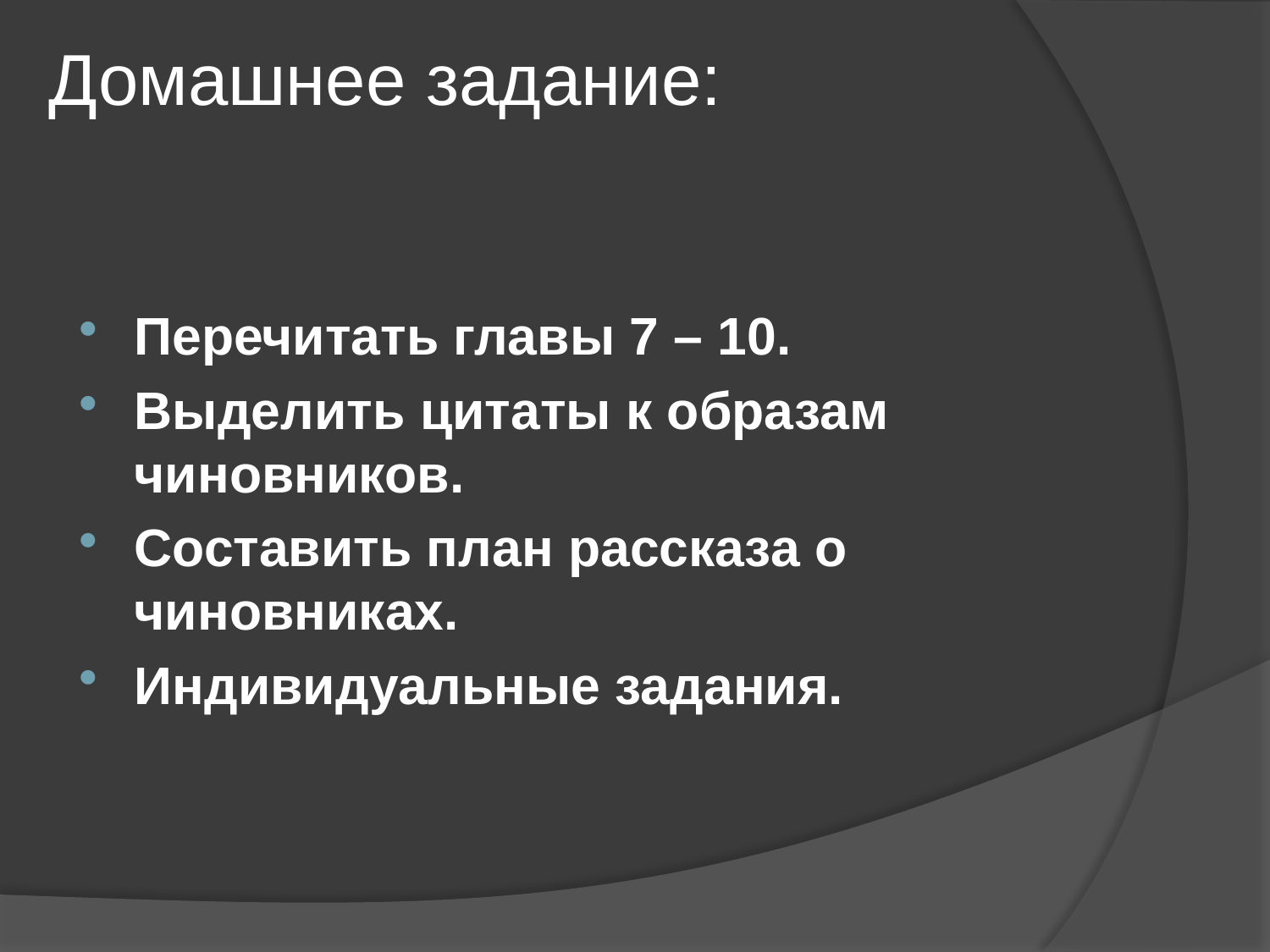

# Домашнее задание:

Перечитать главы 7 – 10.
Выделить цитаты к образам чиновников.
Составить план рассказа о чиновниках.
Индивидуальные задания.